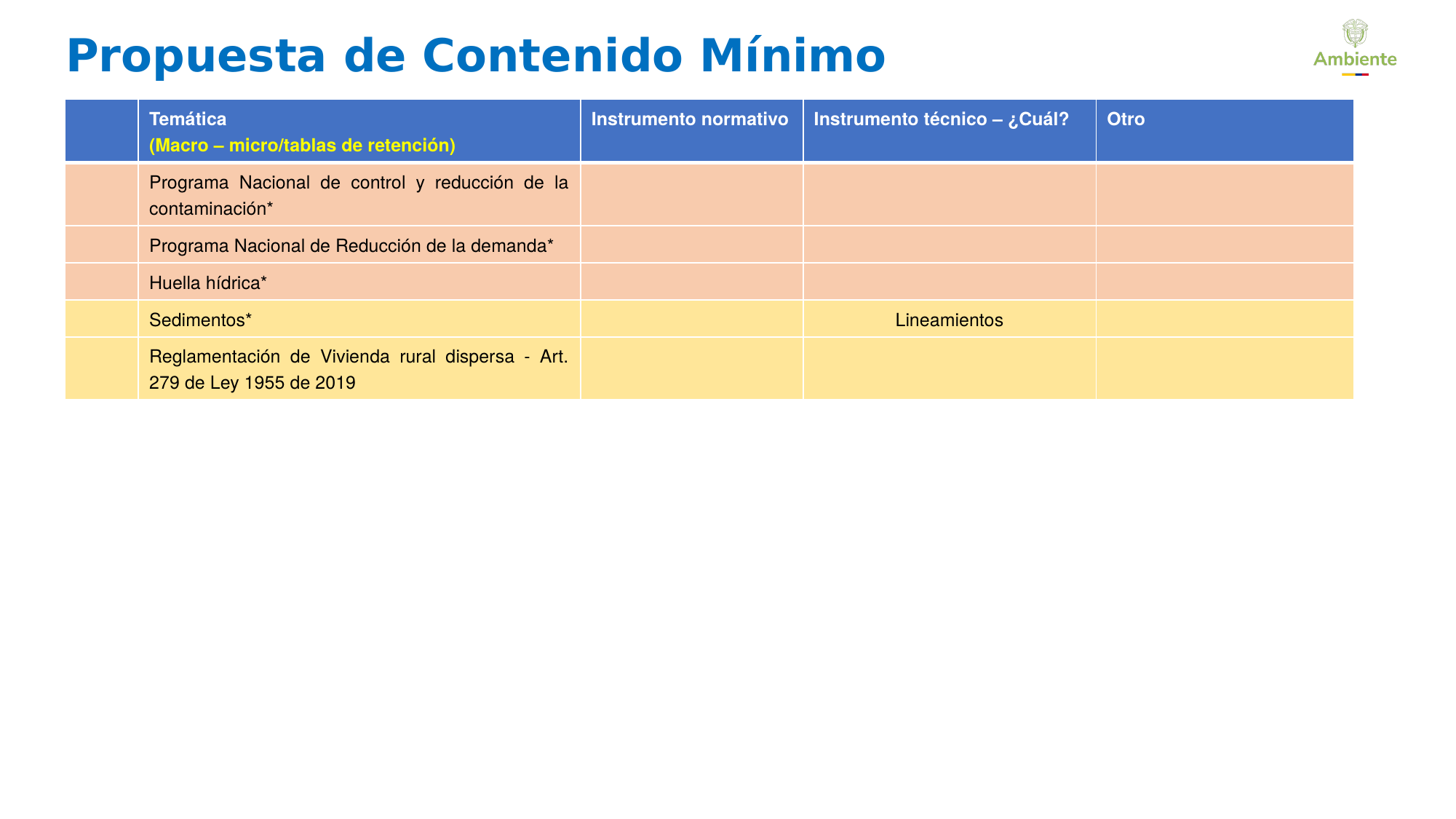

# Propuesta de Contenido Mínimo
|  | Temática (Macro – micro/tablas de retención) | Instrumento normativo | Instrumento técnico – ¿Cuál? | Otro |
| --- | --- | --- | --- | --- |
|  | Programa Nacional de control y reducción de la contaminación\* |  |  |  |
|  | Programa Nacional de Reducción de la demanda\* |  |  |  |
|  | Huella hídrica\* |  |  |  |
|  | Sedimentos\* |  | Lineamientos |  |
|  | Reglamentación de Vivienda rural dispersa - Art. 279 de Ley 1955 de 2019 |  |  |  |